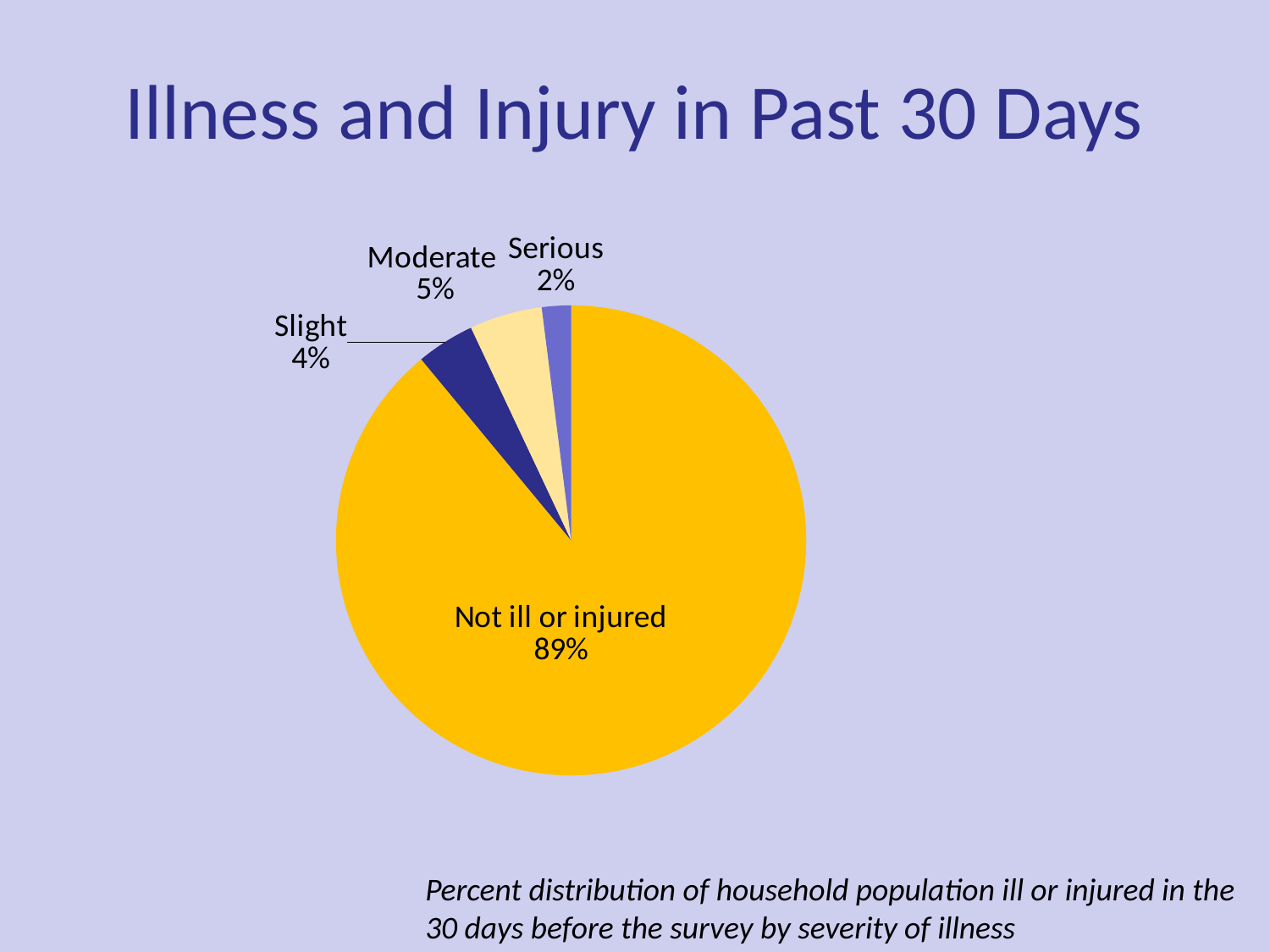

# Illness and Injury in Past 30 Days

### Chart

| Category | Sales |
|---|---|
| Not ill or injured | 89.0 |
| Slight | 4.0 |
| Moderate | 5.0 |
| Serious | 2.0 |
Percent distribution of household population ill or injured in the 30 days before the survey by severity of illness